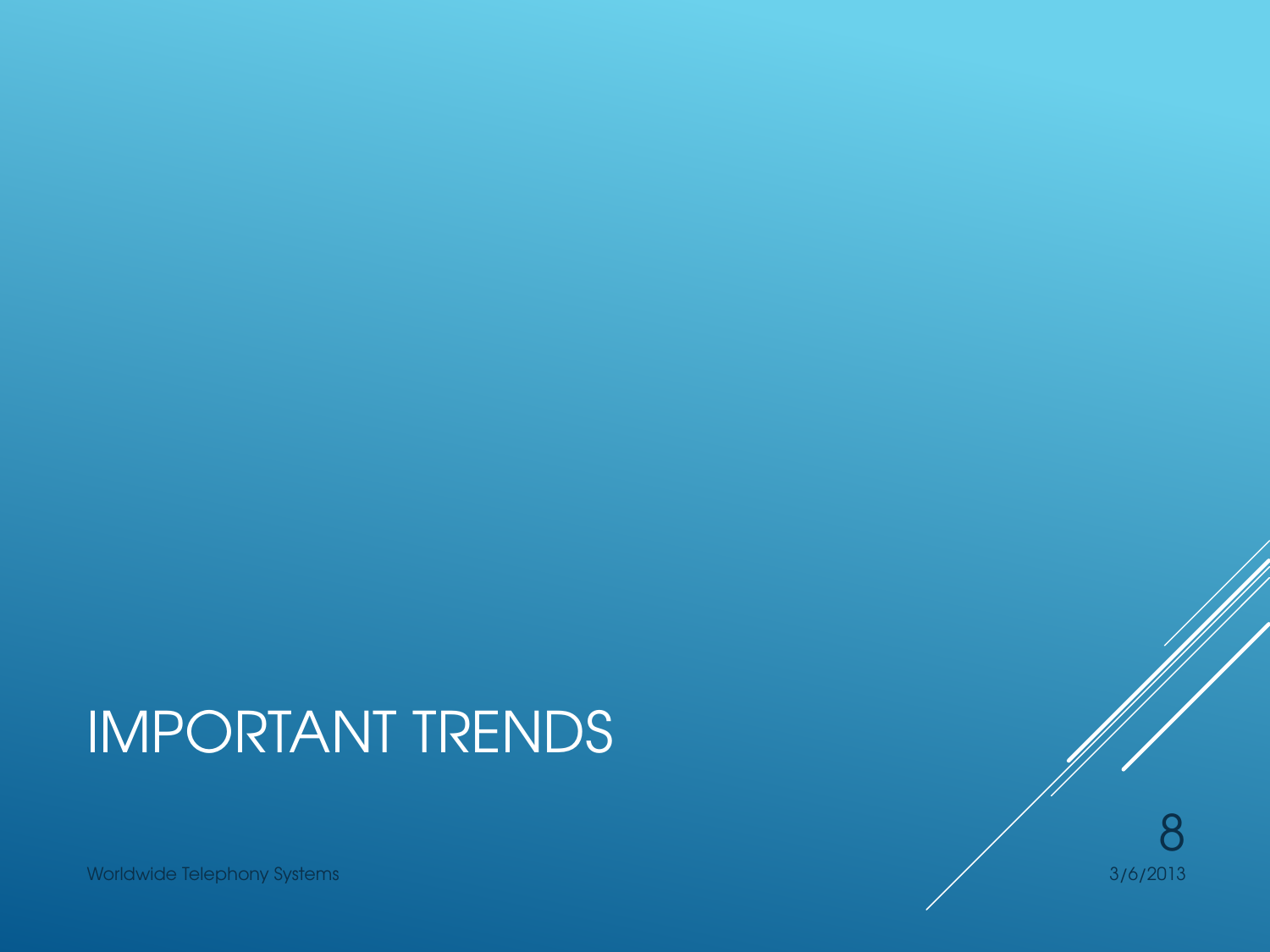

# Important Trends
8
Worldwide Telephony Systems
3/6/2013